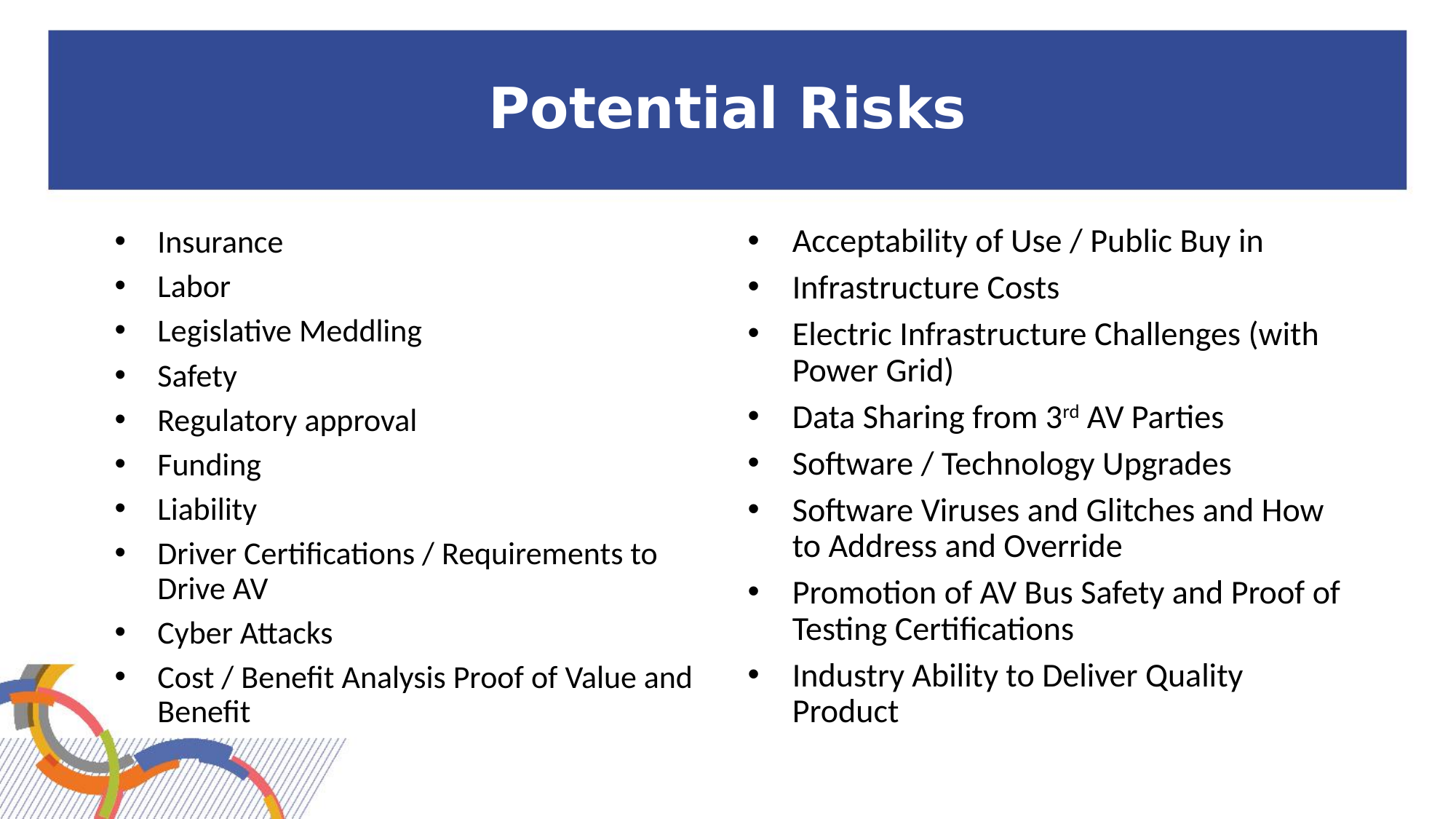

# Potential Risks
Insurance
Labor
Legislative Meddling
Safety
Regulatory approval
Funding
Liability
Driver Certifications / Requirements to Drive AV
Cyber Attacks
Cost / Benefit Analysis Proof of Value and Benefit
Acceptability of Use / Public Buy in
Infrastructure Costs
Electric Infrastructure Challenges (with Power Grid)
Data Sharing from 3rd AV Parties
Software / Technology Upgrades
Software Viruses and Glitches and How to Address and Override
Promotion of AV Bus Safety and Proof of Testing Certifications
Industry Ability to Deliver Quality Product